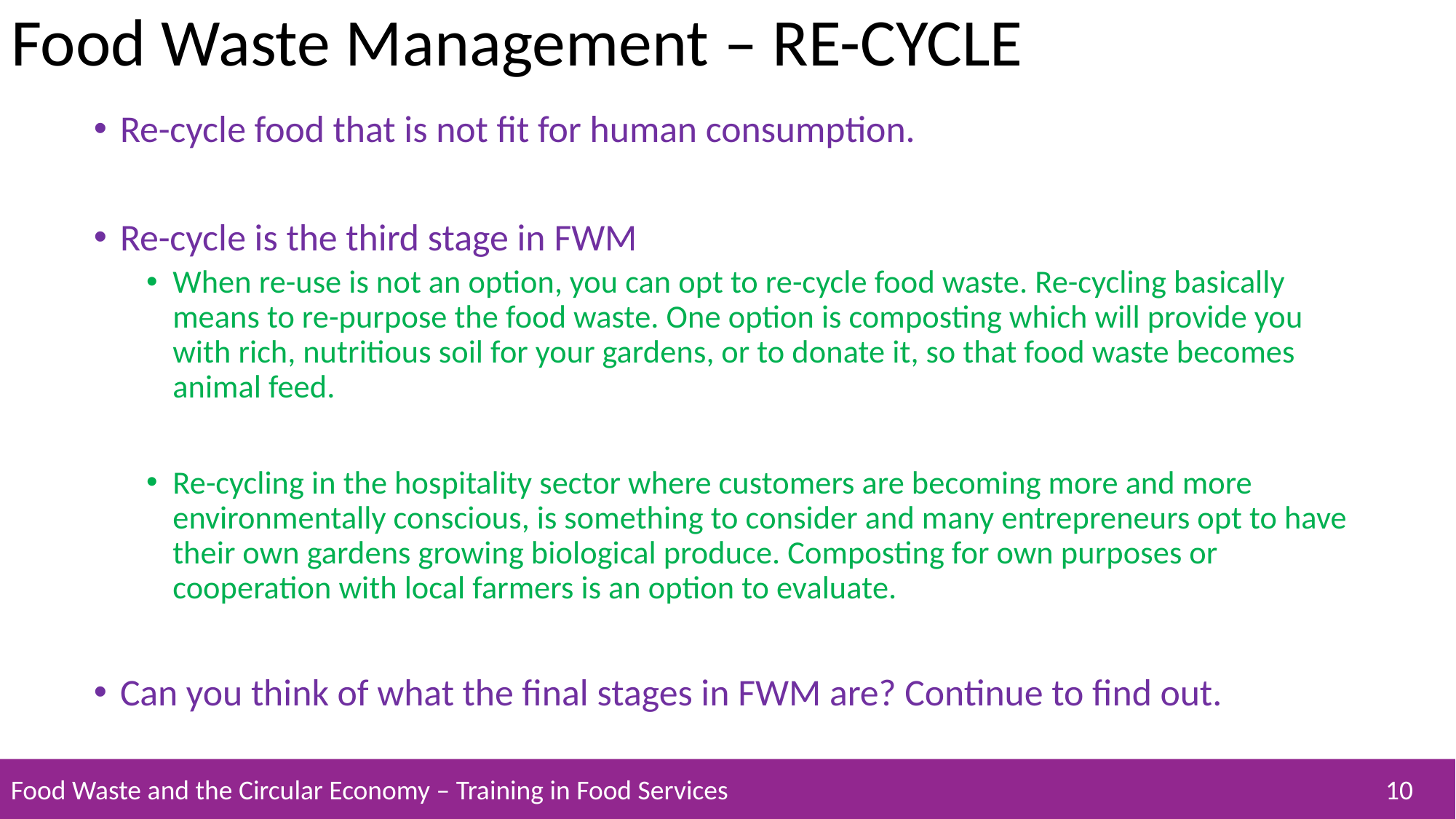

# Food Waste Management – RE-CYCLE
Re-cycle food that is not fit for human consumption.

Re-cycle is the third stage in FWM
When re-use is not an option, you can opt to re-cycle food waste. Re-cycling basically means to re-purpose the food waste. One option is composting which will provide you with rich, nutritious soil for your gardens, or to donate it, so that food waste becomes animal feed.

Re-cycling in the hospitality sector where customers are becoming more and more environmentally conscious, is something to consider and many entrepreneurs opt to have their own gardens growing biological produce. Composting for own purposes or cooperation with local farmers is an option to evaluate.

Can you think of what the final stages in FWM are? Continue to find out.